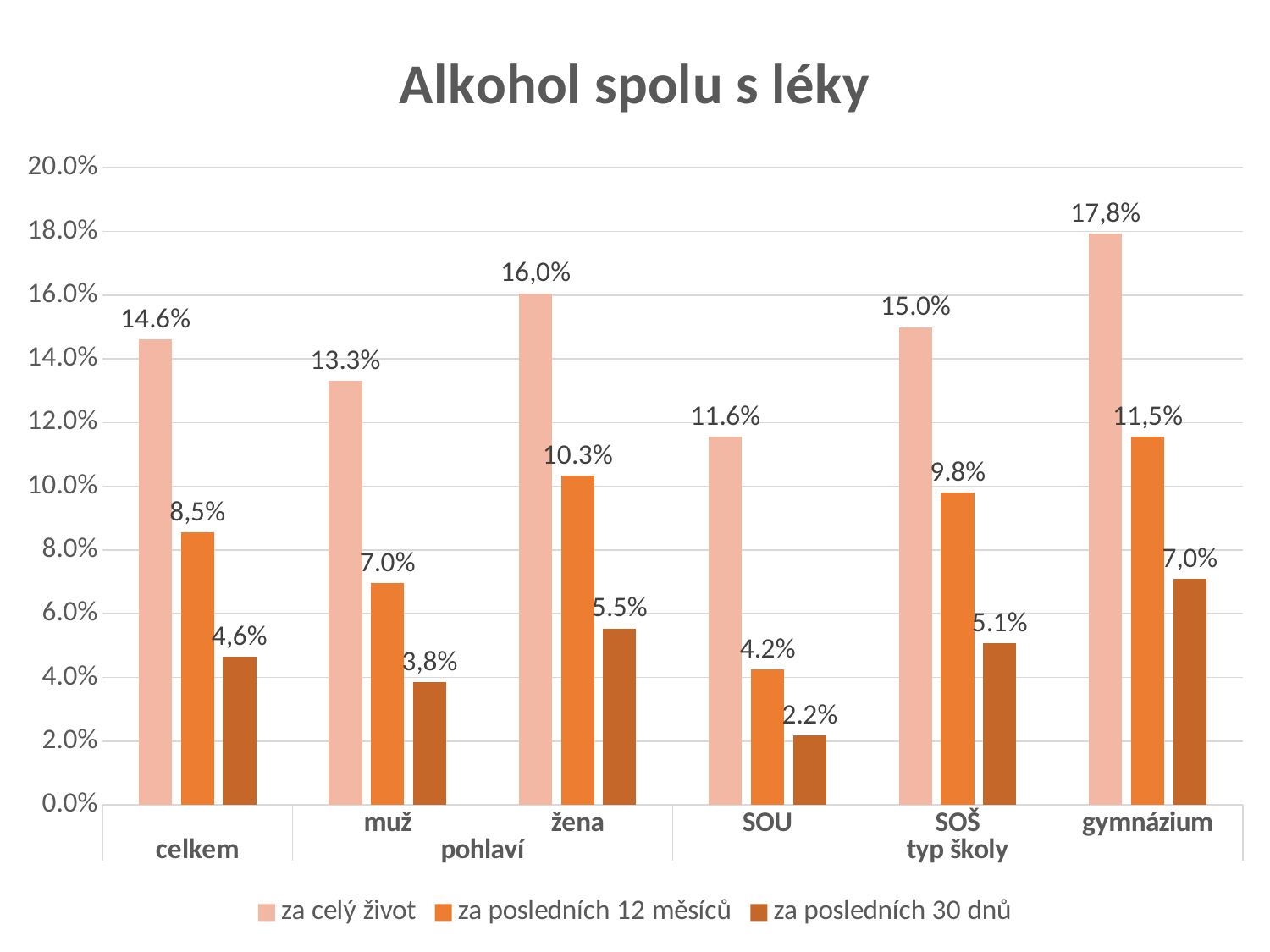

### Chart: Alkohol spolu s léky

| Category | za celý život | za posledních 12 měsíců | za posledních 30 dnů |
|---|---|---|---|
|  | 0.14608323372080004 | 0.08557655455936448 | 0.046507703892495415 |
| muž | 0.13309855327537376 | 0.06964970148219872 | 0.03853484683561493 |
| žena | 0.16059756256158936 | 0.1033796559858881 | 0.055419796077631374 |
| SOU | 0.11566867148485721 | 0.042498799110474654 | 0.02175661347068352 |
| SOŠ | 0.14994379108915196 | 0.09804565450859083 | 0.05080613595290455 |
| gymnázium | 0.17940434657748863 | 0.11555443092383996 | 0.07091721956890853 |